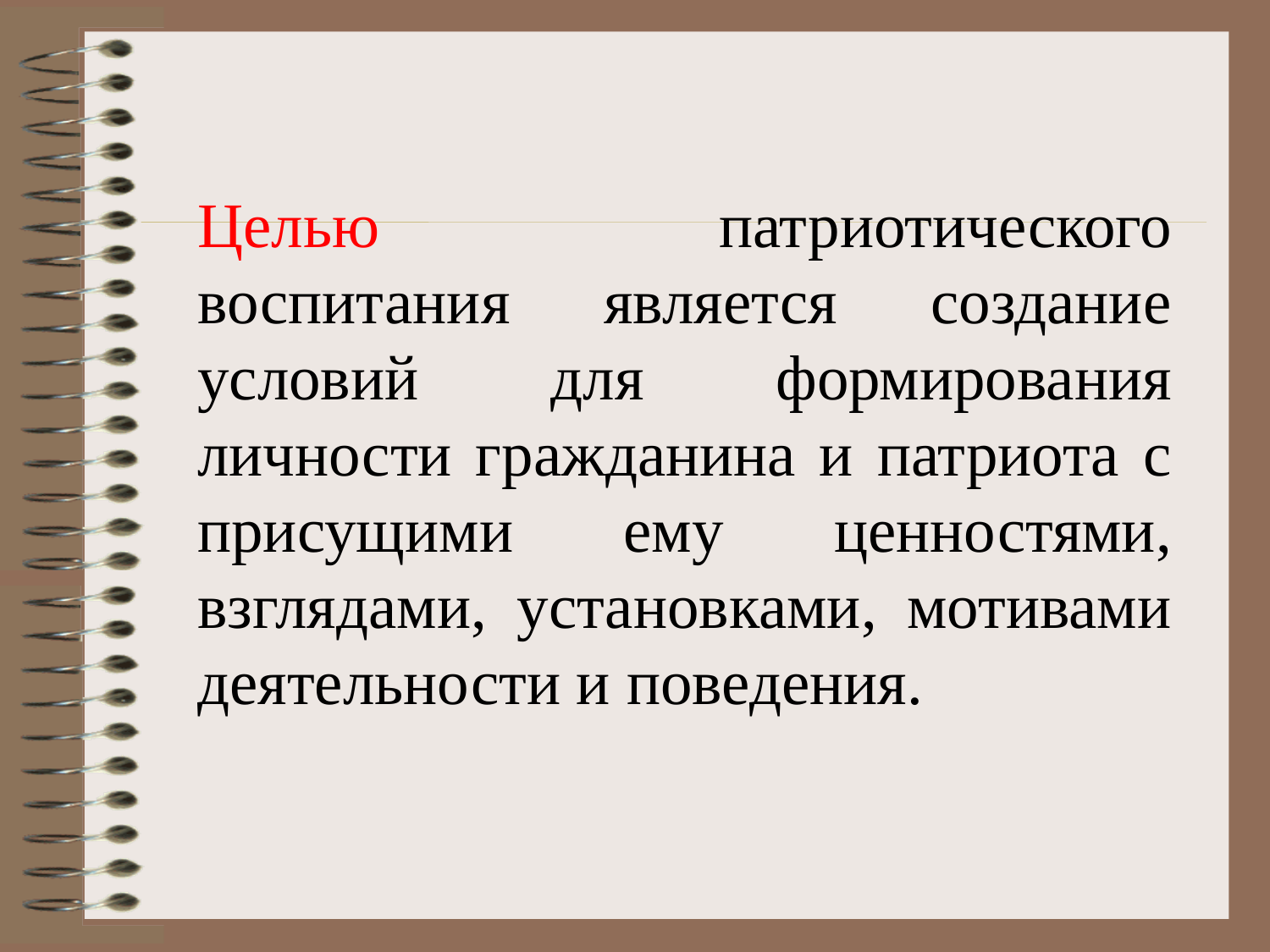

Целью патриотического воспитания является создание условий для формирования личности гражданина и патриота с присущими ему ценностями, взглядами, установками, мотивами деятельности и поведения.